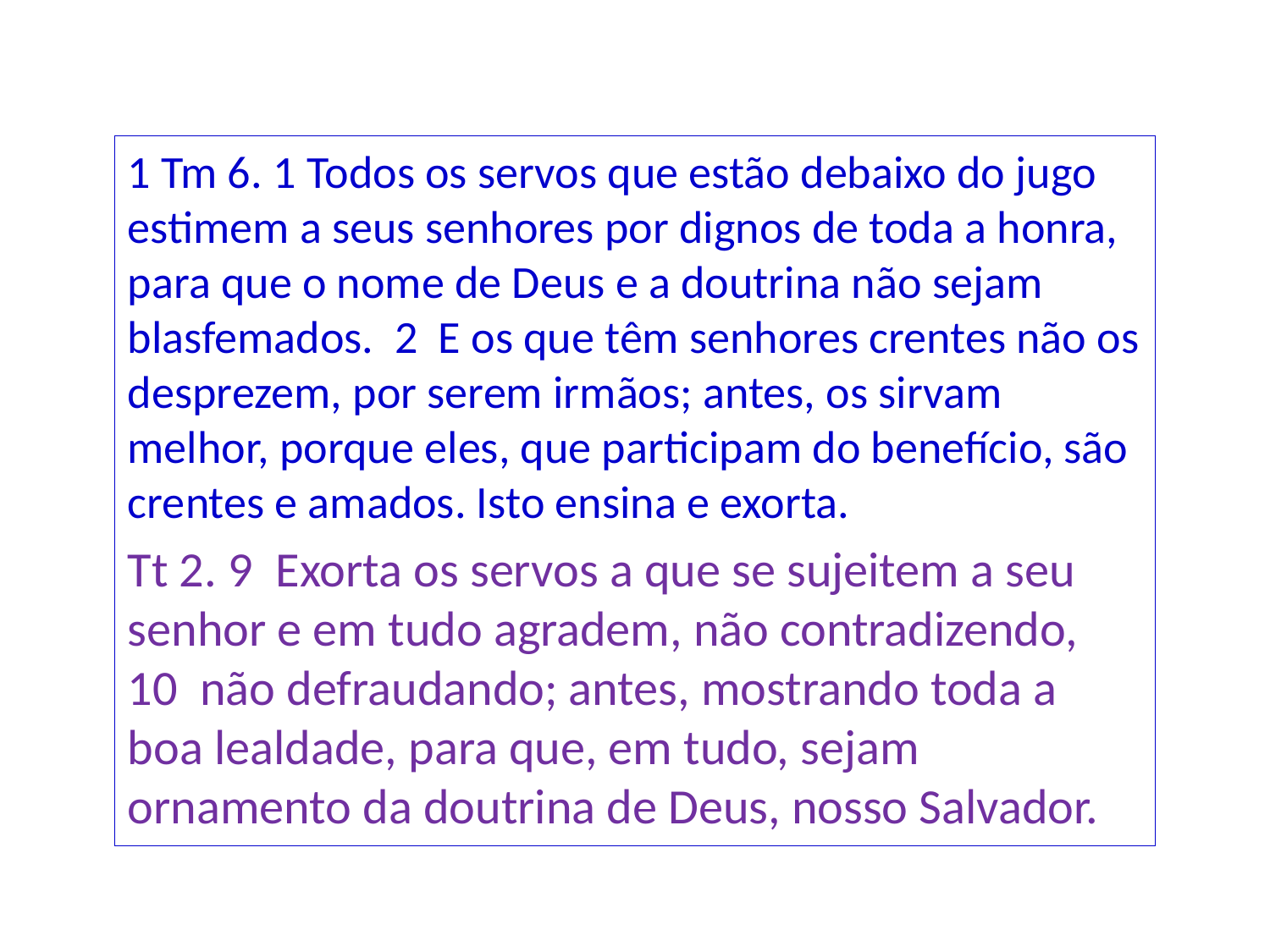

1 Tm 6. 1 Todos os servos que estão debaixo do jugo estimem a seus senhores por dignos de toda a honra, para que o nome de Deus e a doutrina não sejam blasfemados.  2  E os que têm senhores crentes não os desprezem, por serem irmãos; antes, os sirvam melhor, porque eles, que participam do benefício, são crentes e amados. Isto ensina e exorta.
Tt 2. 9  Exorta os servos a que se sujeitem a seu senhor e em tudo agradem, não contradizendo,  10  não defraudando; antes, mostrando toda a boa lealdade, para que, em tudo, sejam ornamento da doutrina de Deus, nosso Salvador.